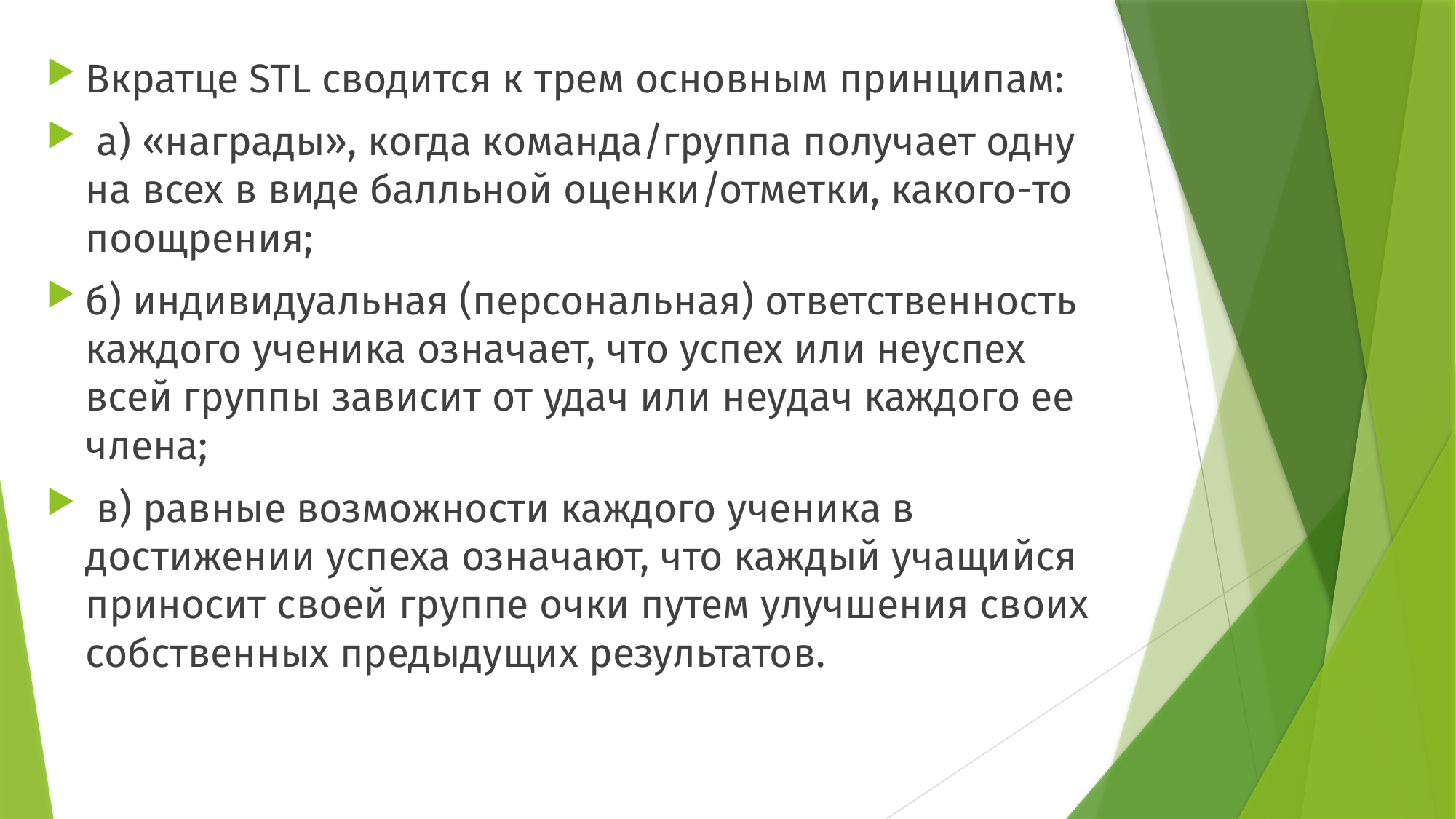

Вкратце STL сводится к трем основным принципам:
 а) «награды», когда команда/группа получает одну на всех в виде балльной оценки/отметки, какого-то поощрения;
б) индивидуальная (персональная) ответственность каждого ученика означает, что успех или неуспех всей группы зависит от удач или неудач каждого ее члена;
 в) равные возможности каждого ученика в достижении успеха означают, что каждый учащийся приносит своей группе очки путем улучшения своих собственных предыдущих результатов.